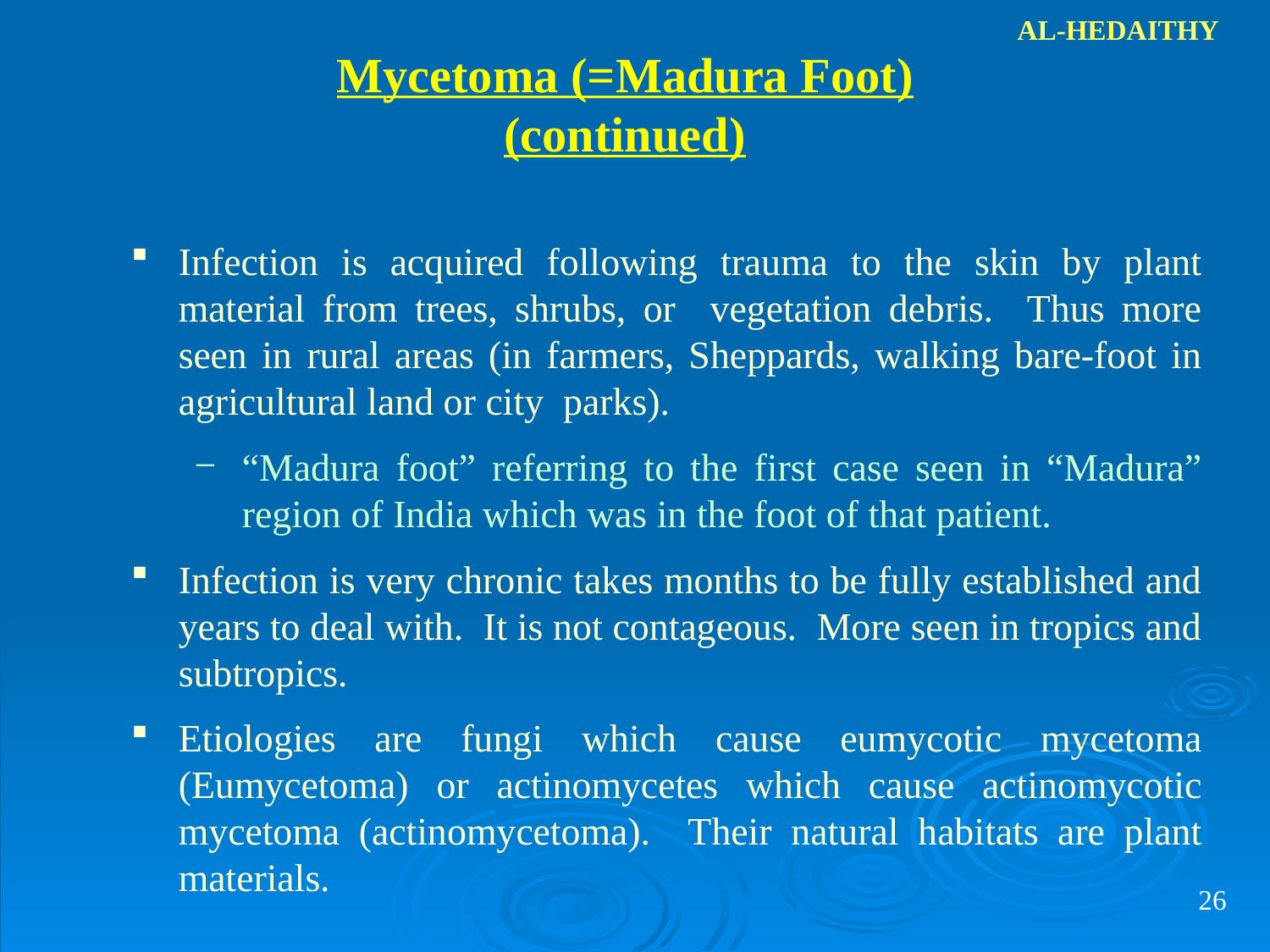

AL-HEDAITHY
Mycetoma (=Madura Foot) (continued)
Infection is acquired following trauma to the skin by plant material from trees, shrubs, or  vegetation debris.  Thus more seen in rural areas (in farmers, Sheppards, walking bare-foot in agricultural land or city  parks).
“Madura foot” referring to the first case seen in “Madura” region of India which was in the foot of that patient.
Infection is very chronic takes months to be fully established and years to deal with.  It is not contageous.  More seen in tropics and subtropics.
Etiologies are fungi which cause eumycotic mycetoma (Eumycetoma) or actinomycetes which cause actinomycotic mycetoma (actinomycetoma).  Their natural habitats are plant materials.

26